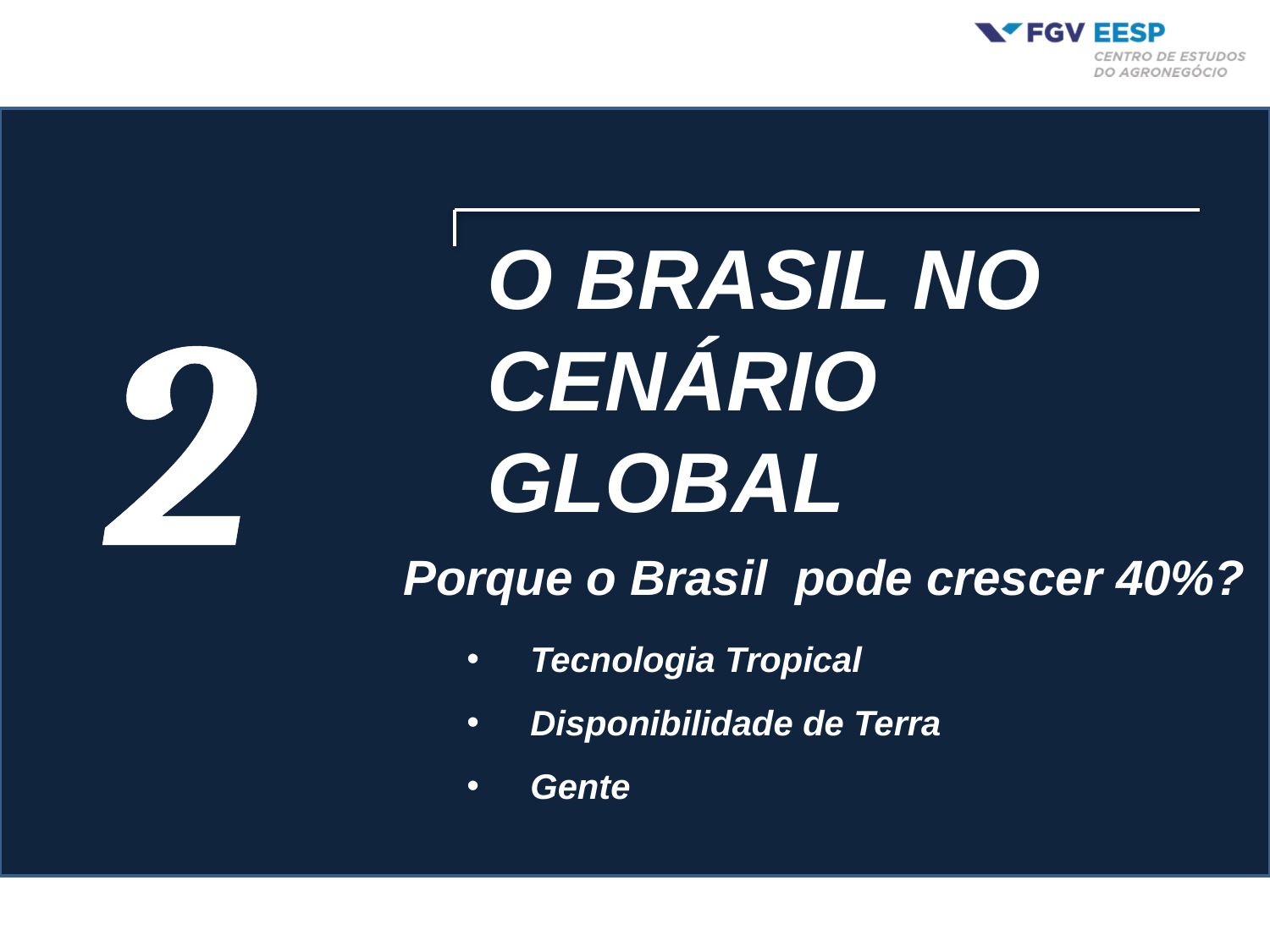

O Brasil no Cenário Global
2
Porque o Brasil  pode crescer 40%?
Tecnologia Tropical
Disponibilidade de Terra
Gente